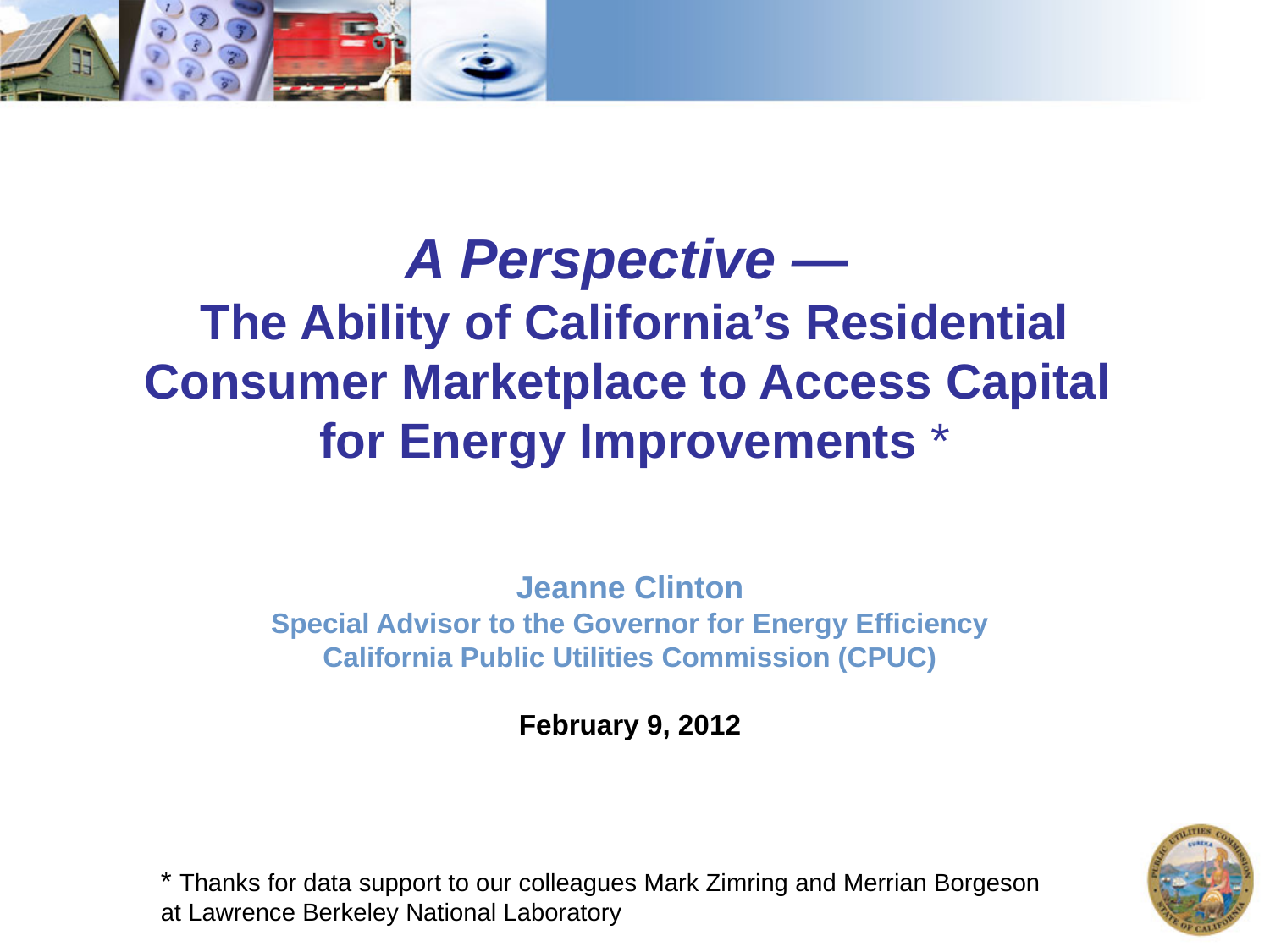

A Perspective —
The Ability of California’s Residential Consumer Marketplace to Access Capital
for Energy Improvements *
Jeanne Clinton
Special Advisor to the Governor for Energy Efficiency
California Public Utilities Commission (CPUC)

February 9, 2012
* Thanks for data support to our colleagues Mark Zimring and Merrian Borgeson at Lawrence Berkeley National Laboratory